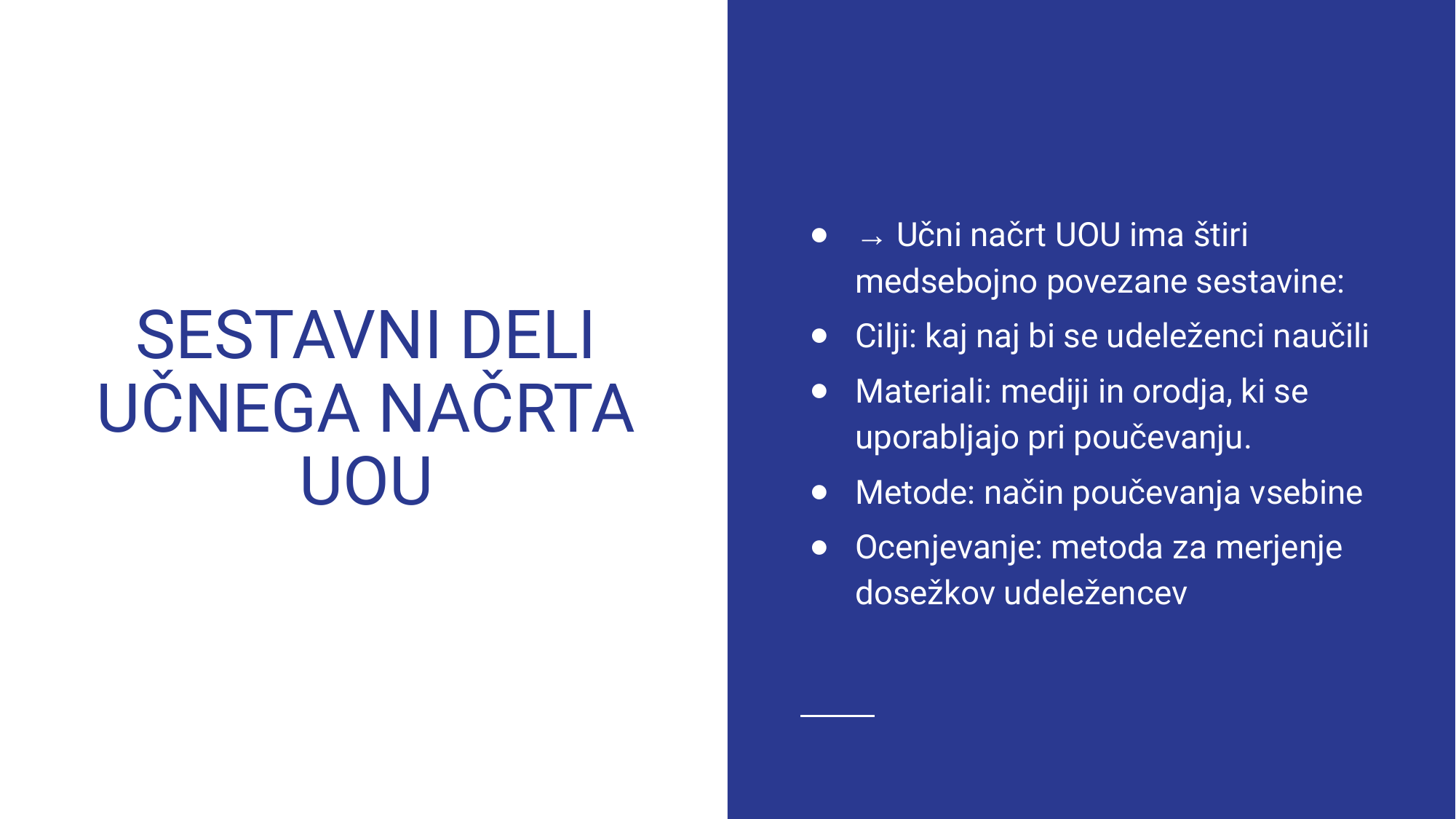

→ Učni načrt UOU ima štiri medsebojno povezane sestavine:
Cilji: kaj naj bi se udeleženci naučili
Materiali: mediji in orodja, ki se uporabljajo pri poučevanju.
Metode: način poučevanja vsebine
Ocenjevanje: metoda za merjenje dosežkov udeležencev
# SESTAVNI DELI UČNEGA NAČRTA UOU